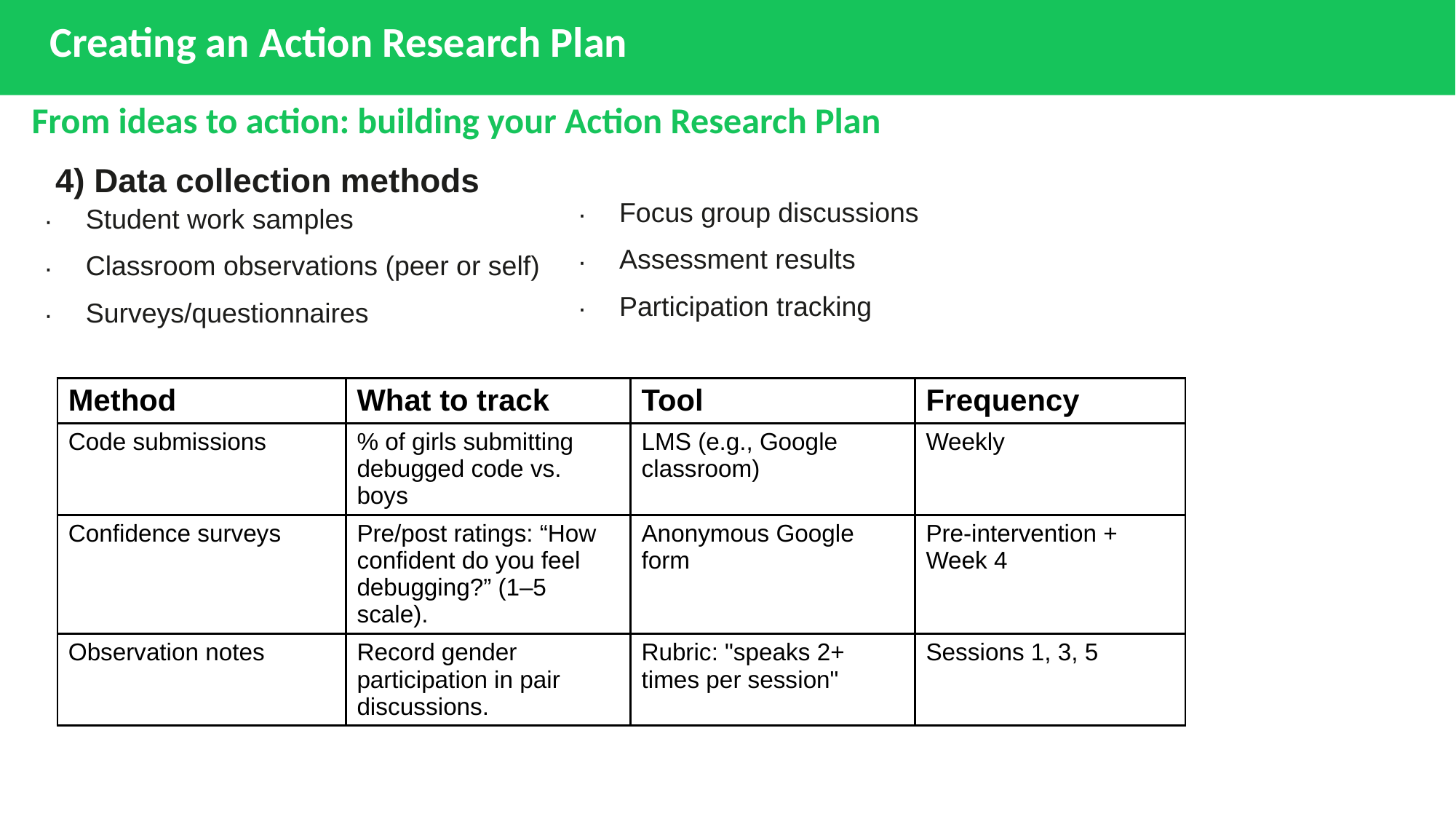

# Creating an Action Research Plan
From ideas to action: building your Action Research Plan

Focus group discussions
Assessment results
Participation tracking

4) Data collection methods
Student work samples
Classroom observations (peer or self)
Surveys/questionnaires

| Method | What to track | Tool | Frequency |
| --- | --- | --- | --- |
| Code submissions | % of girls submitting debugged code vs. boys | LMS (e.g., Google classroom) | Weekly |
| Confidence surveys | Pre/post ratings: “How confident do you feel debugging?” (1–5 scale). | Anonymous Google form | Pre-intervention + Week 4 |
| Observation notes | Record gender participation in pair discussions. | Rubric: "speaks 2+ times per session" | Sessions 1, 3, 5 |